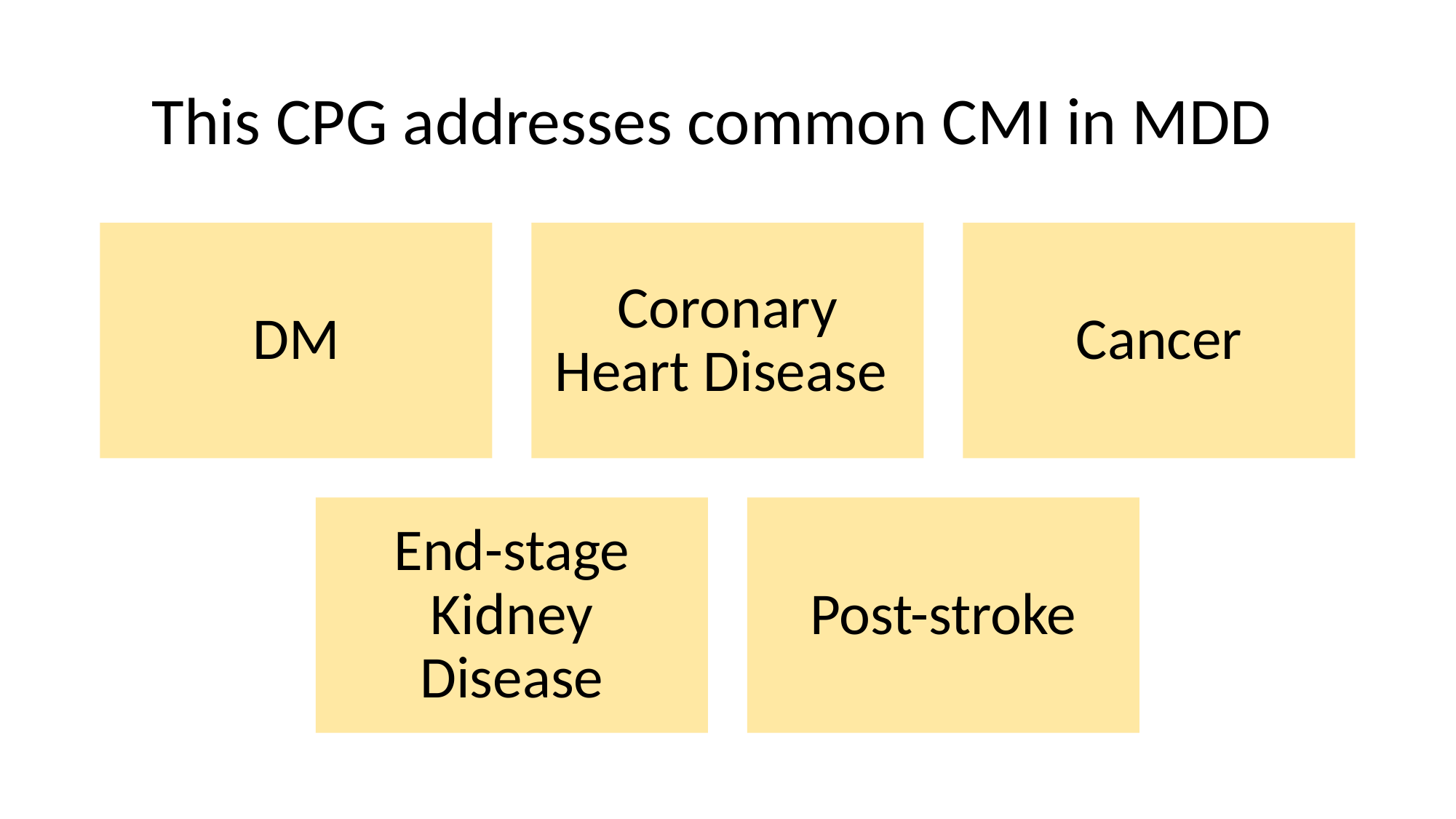

# This CPG addresses common CMI in MDD
DM
Coronary Heart Disease
Cancer
End-stage Kidney Disease
Post-stroke